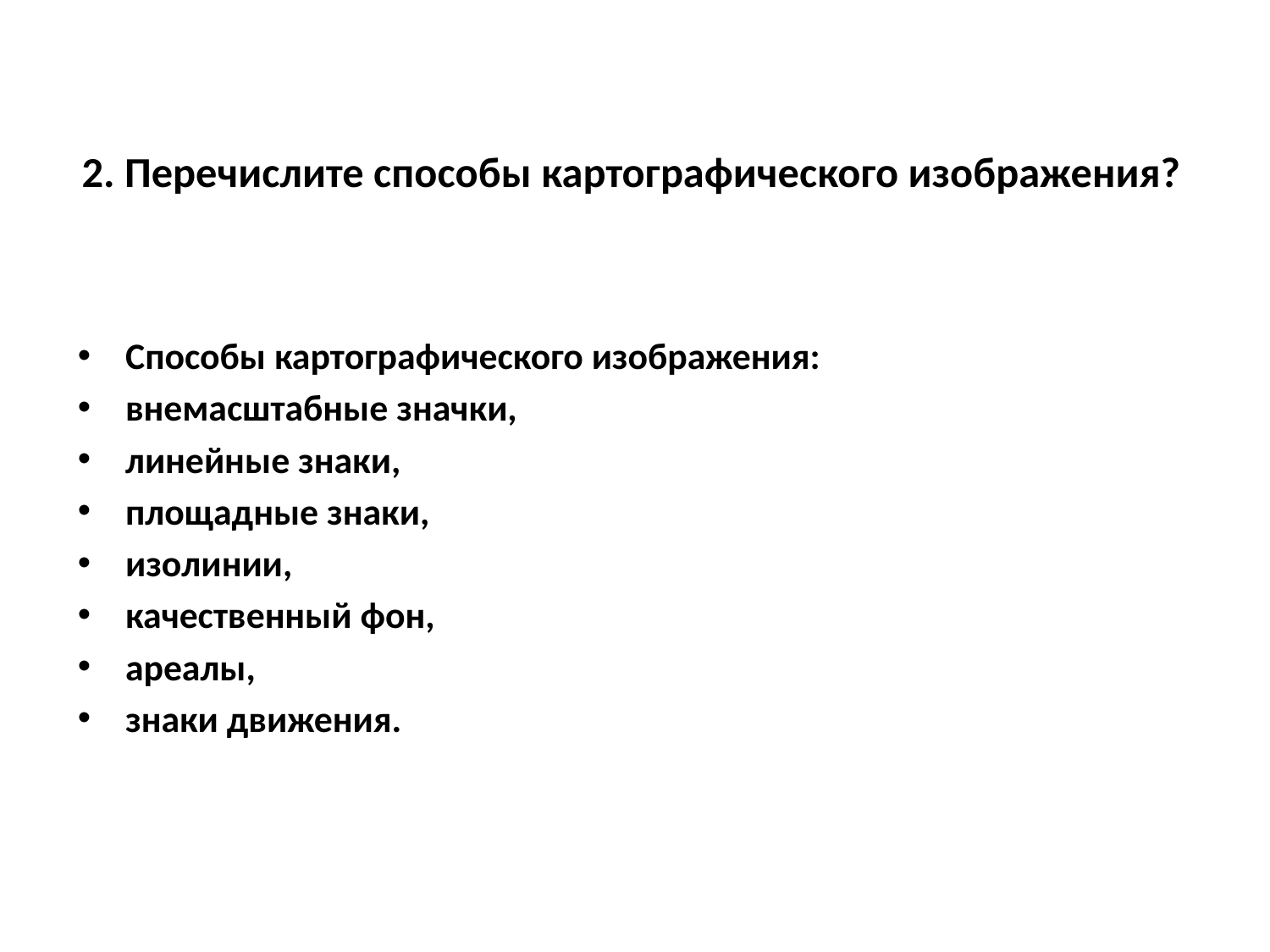

# 2. Перечислите способы картографического изображения?
Способы картографического изображения:
внемасштабные значки,
линейные знаки,
площадные знаки,
изолинии,
качественный фон,
ареалы,
знаки движения.